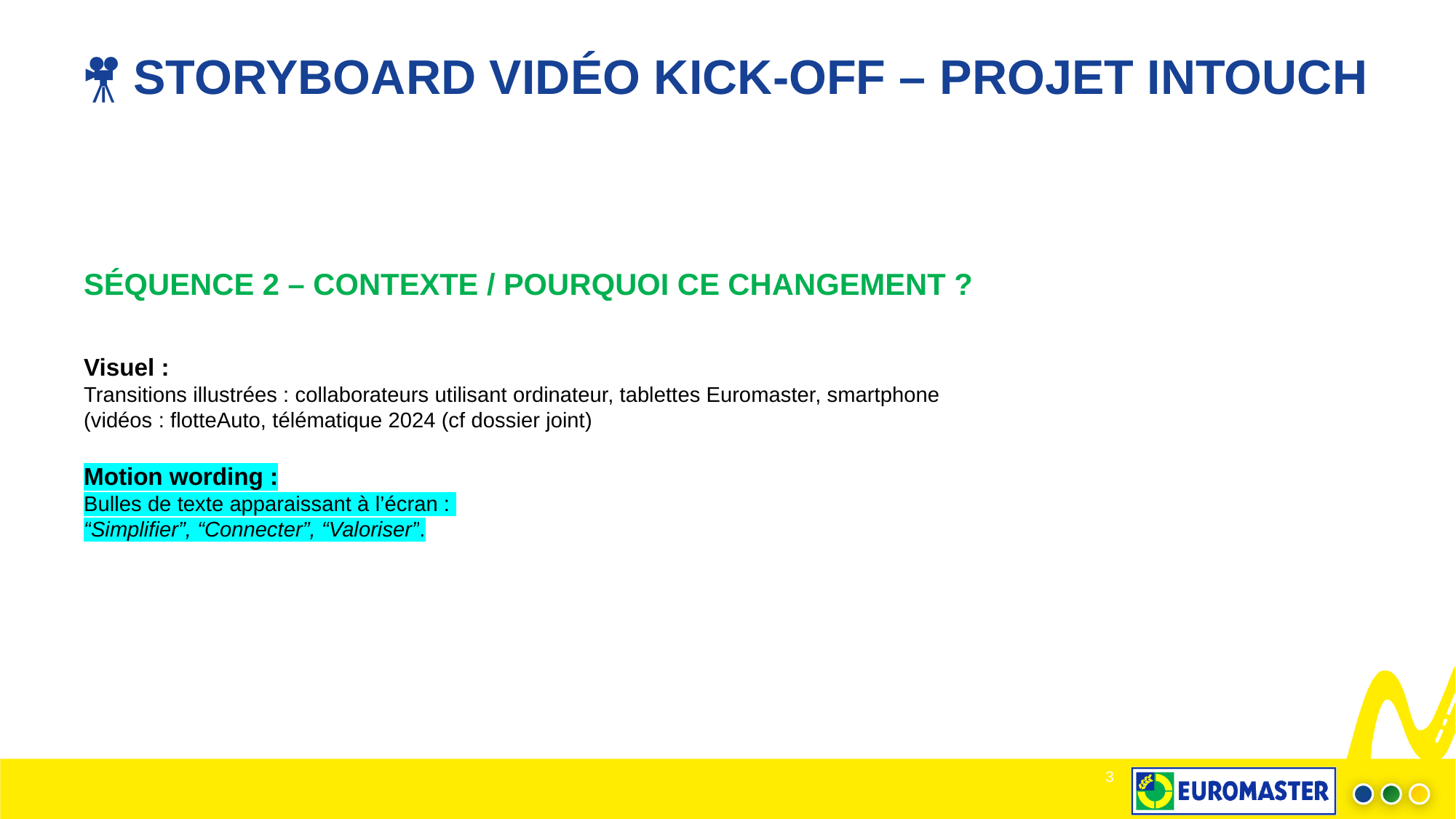

# 🎥 STORYBOARD VIDÉO KICK-OFF – PROJET INTOUCH
SÉQUENCE 2 – CONTEXTE / POURQUOI CE CHANGEMENT ?

Visuel :
Transitions illustrées : collaborateurs utilisant ordinateur, tablettes Euromaster, smartphone
(vidéos : flotteAuto, télématique 2024 (cf dossier joint)

Motion wording :
Bulles de texte apparaissant à l’écran :
“Simplifier”, “Connecter”, “Valoriser”.

3